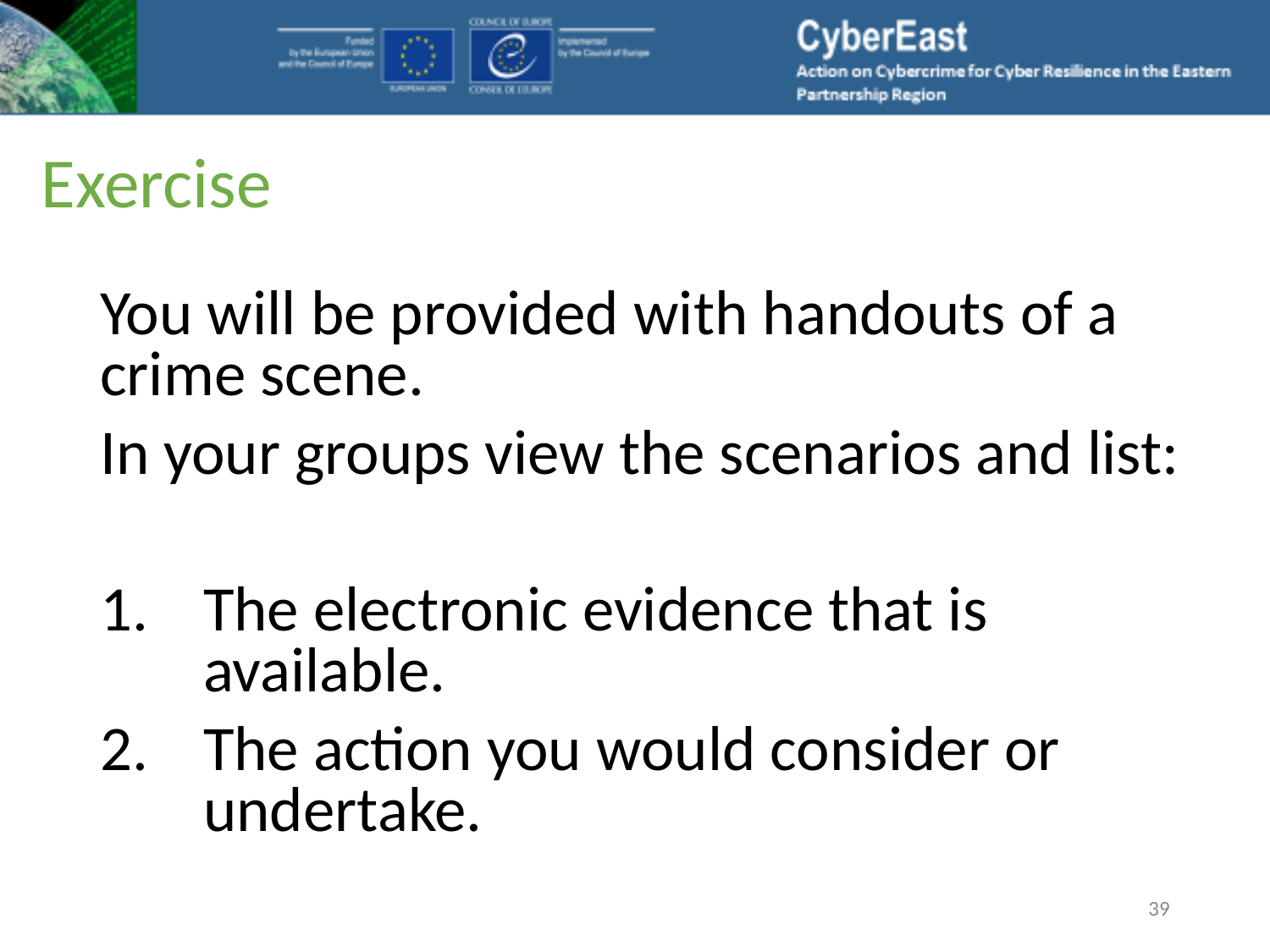

# Exercise
You will be provided with handouts of a crime scene.
In your groups view the scenarios and list:

The electronic evidence that is available.
The action you would consider or undertake.

39